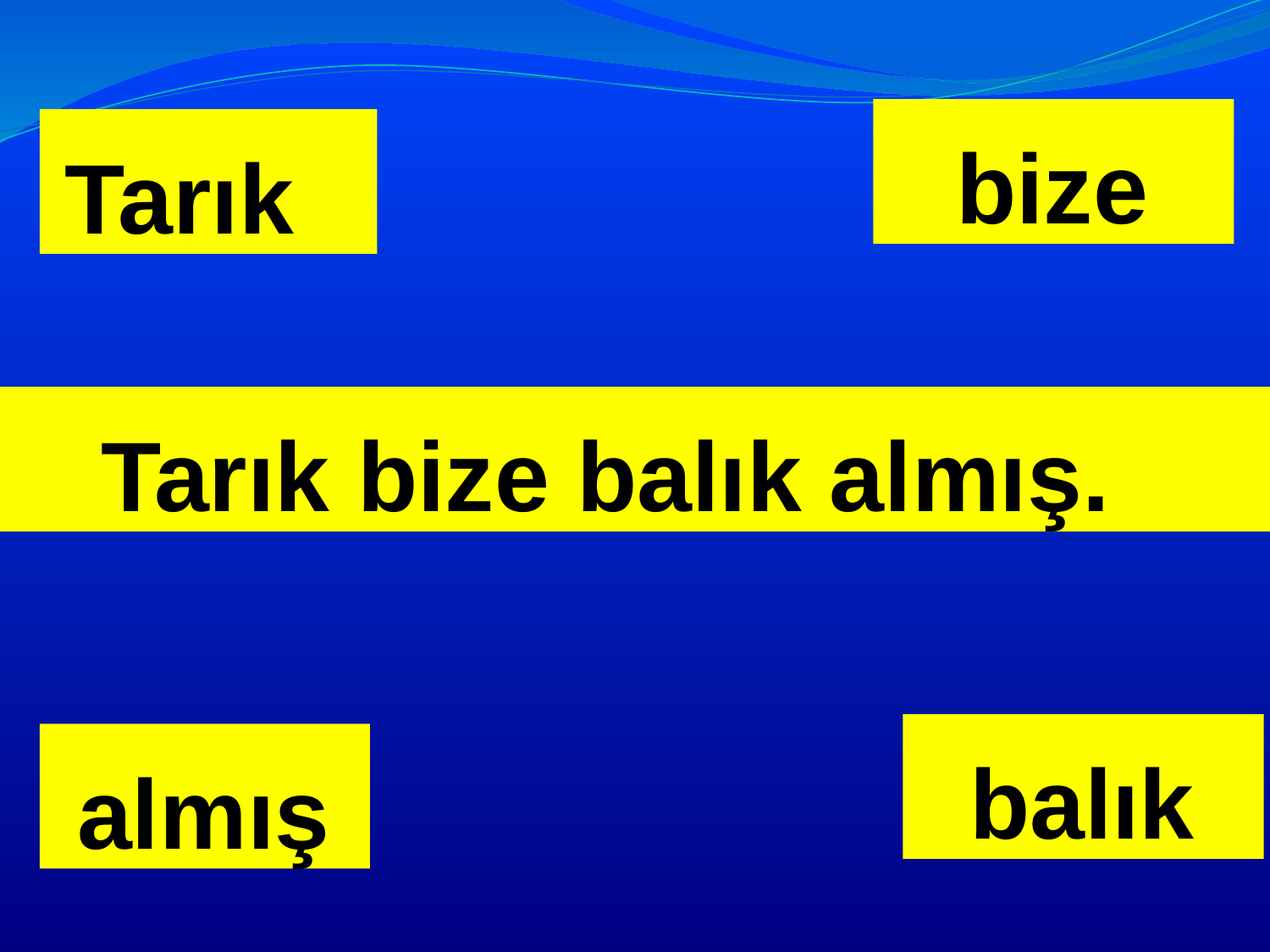

bize
# Tarık
Tarık bize balık almış.
balık
almış